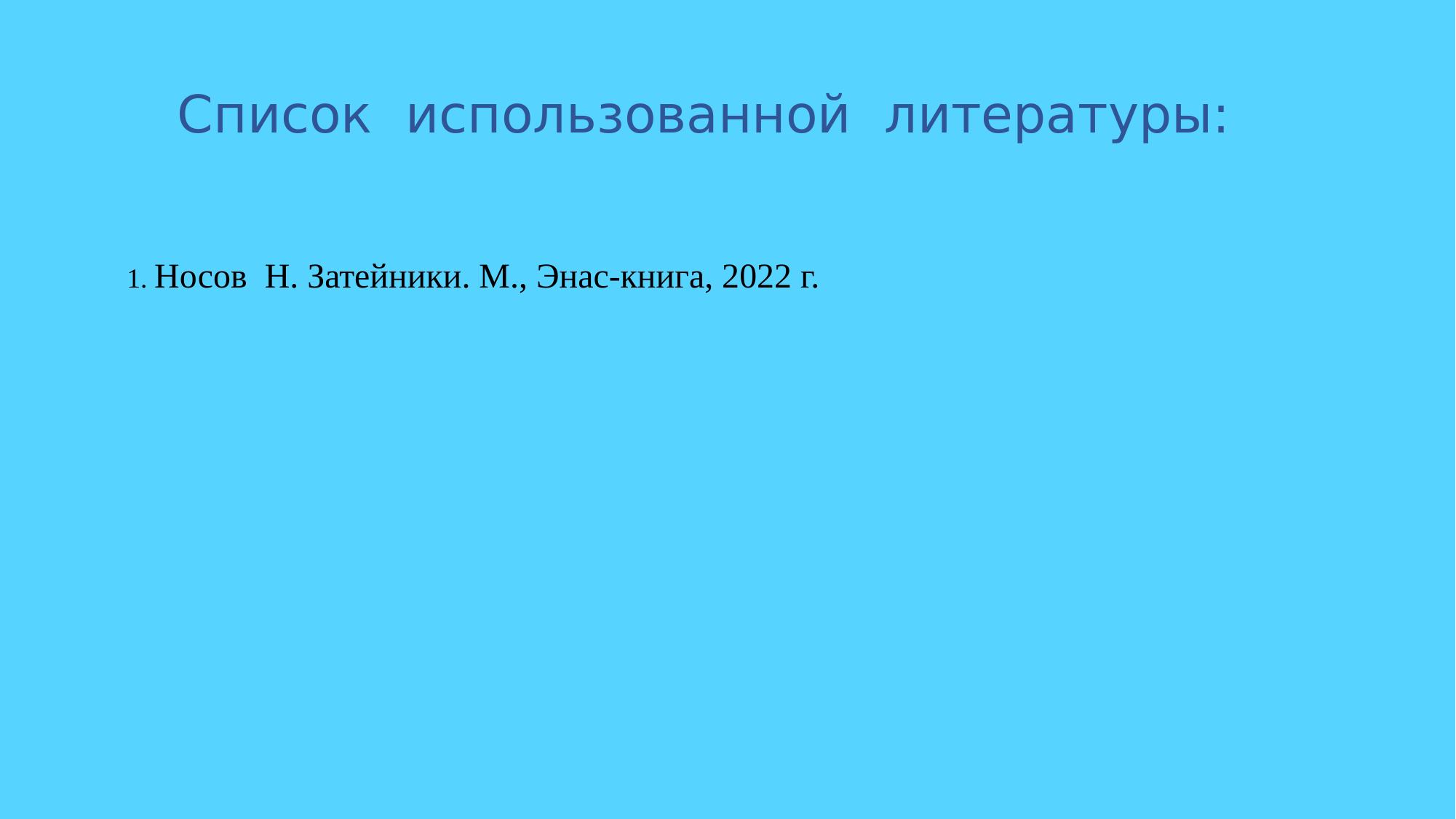

# Список  использованной  литературы:
1. Носов  Н. Затейники. М., Энас-книга, 2022 г.